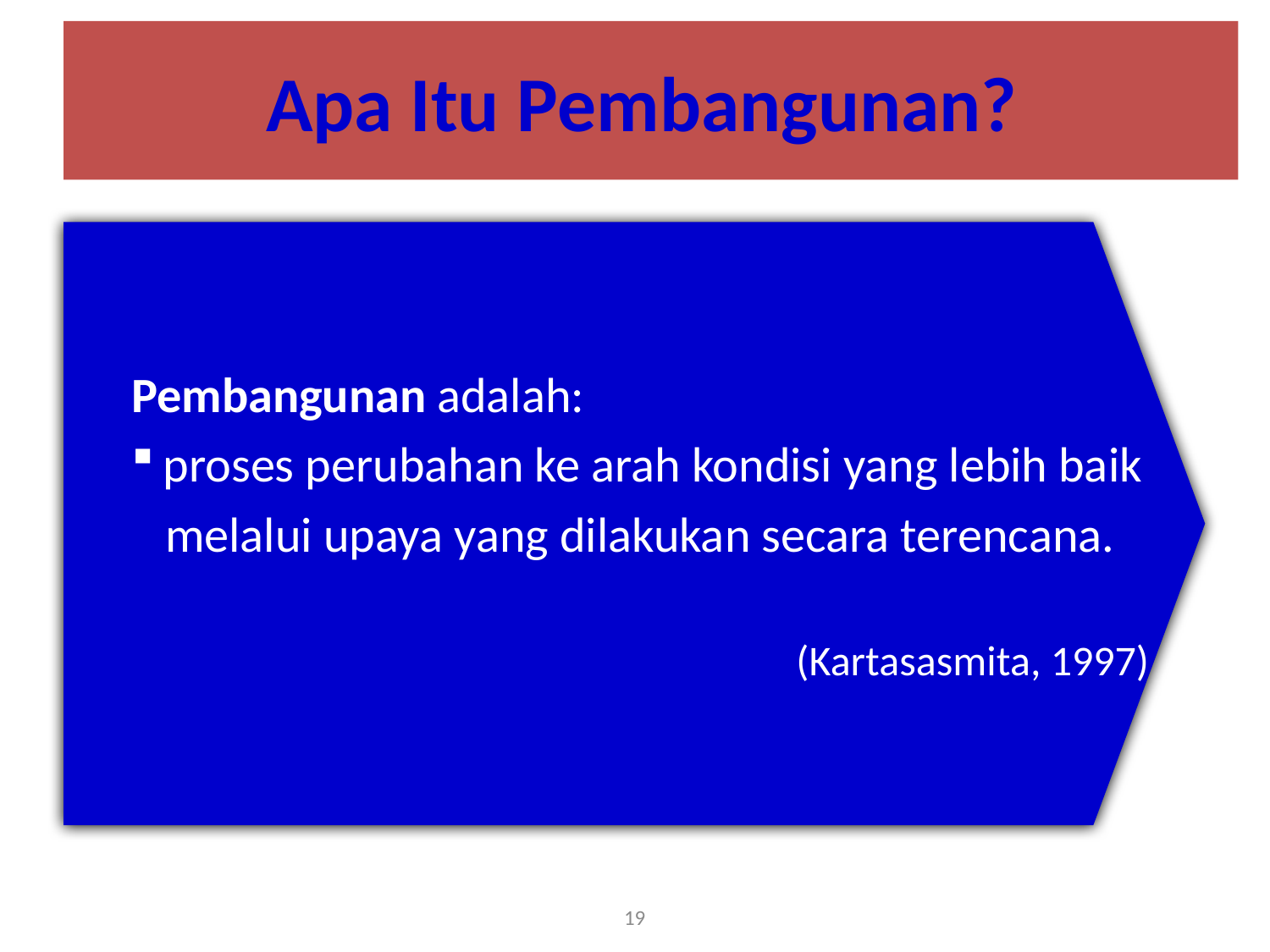

# Apa Itu Pembangunan?
Pembangunan adalah:
proses perubahan ke arah kondisi yang lebih baik
   melalui upaya yang dilakukan secara terencana.

(Kartasasmita, 1997)
19